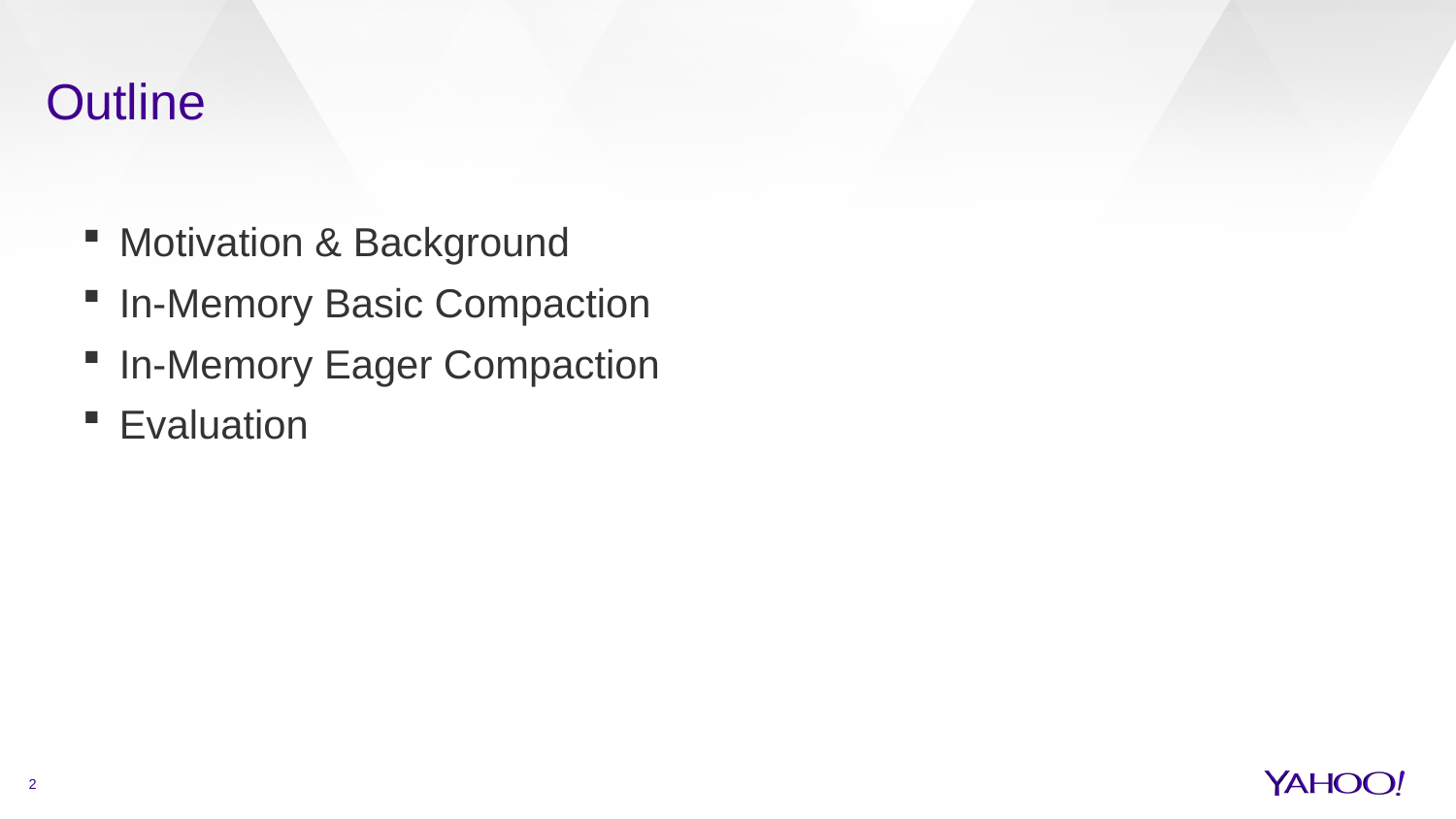

# Outline
Motivation & Background
In-Memory Basic Compaction
In-Memory Eager Compaction
Evaluation

2